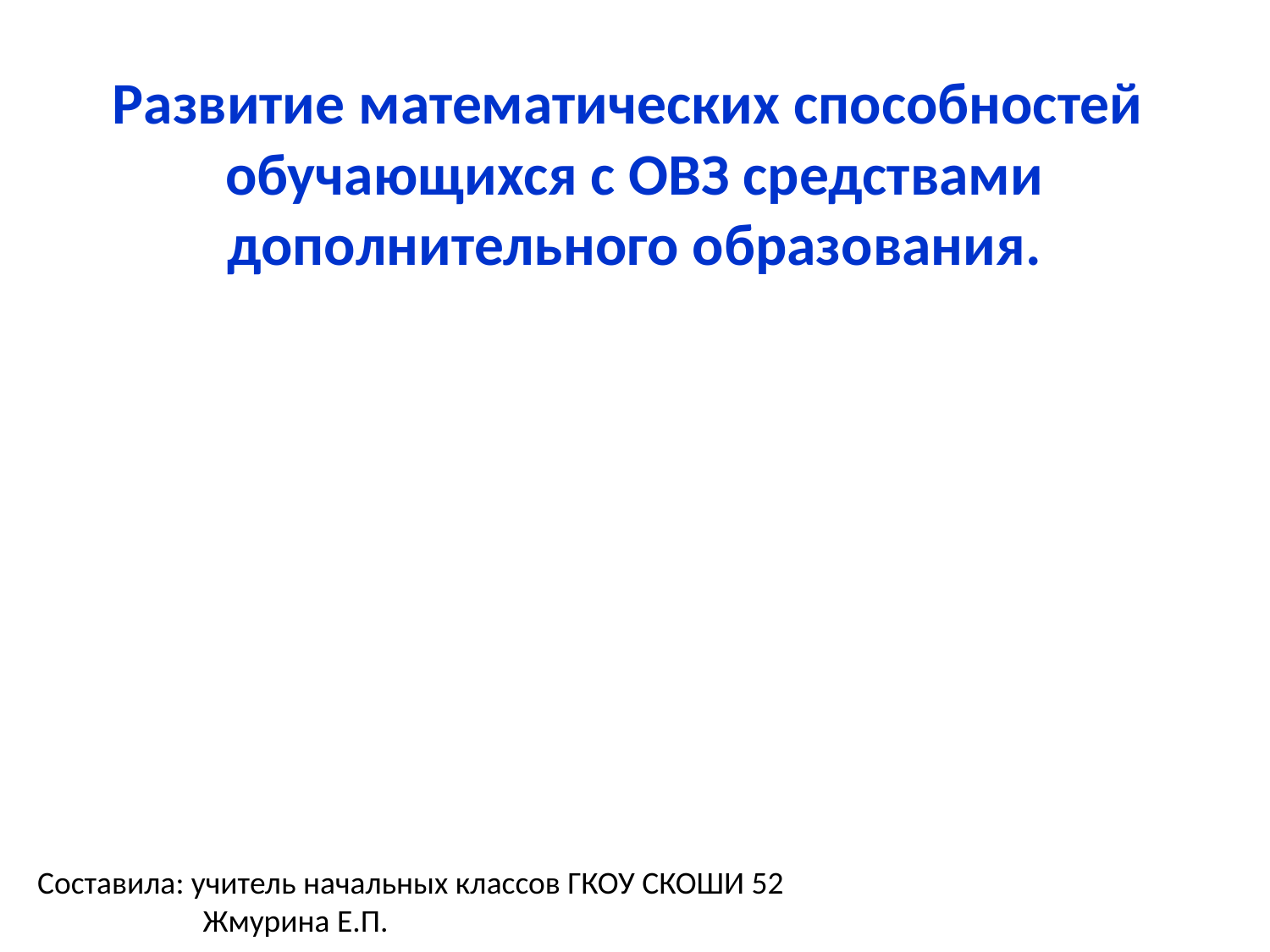

# Развитие математических способностей  обучающихся с ОВЗ средствами дополнительного образования.
Составила: учитель начальных классов ГКОУ СКОШИ 52
                       Жмурина Е.П.